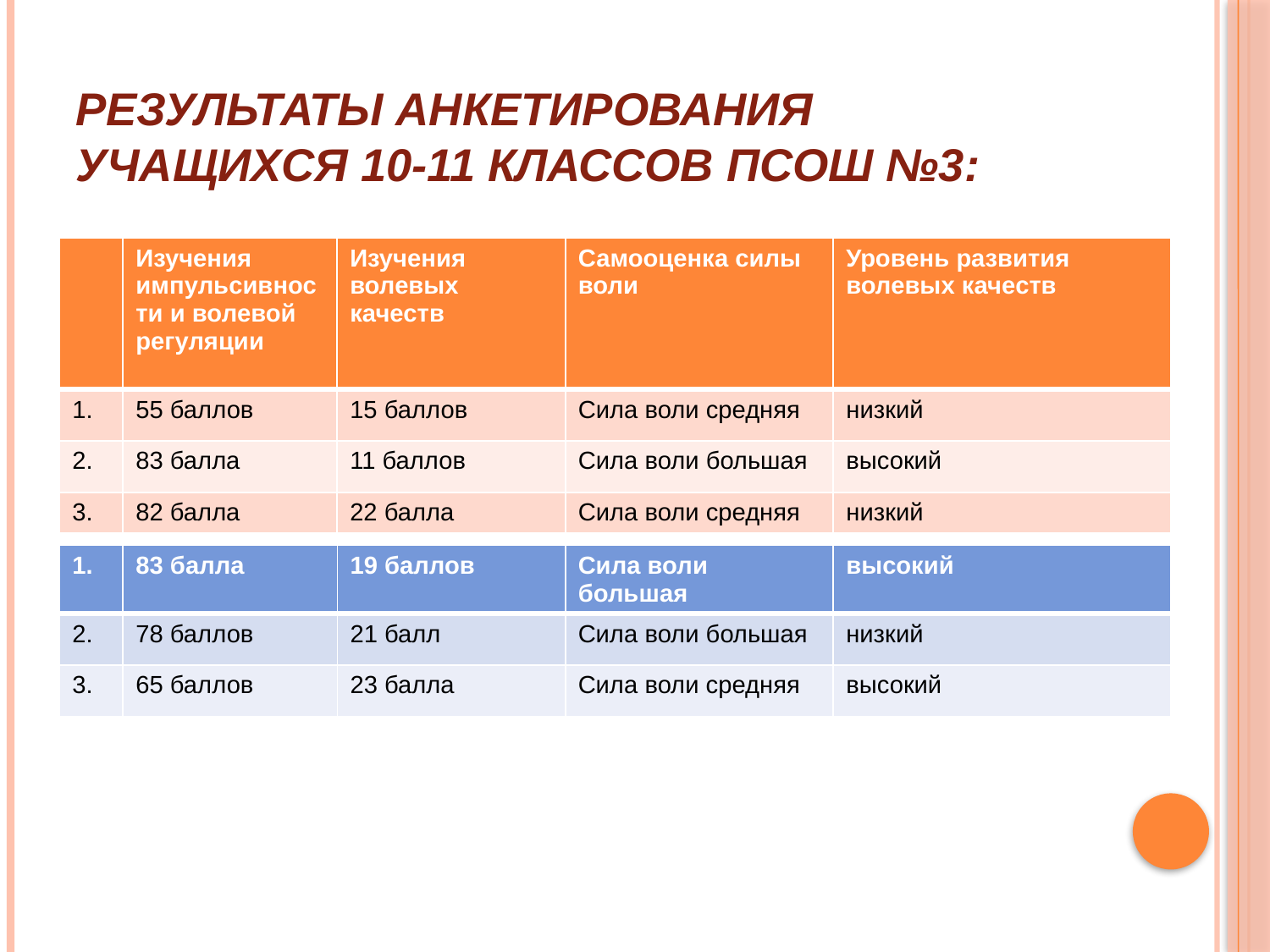

# Результаты анкетирования учащихся 10-11 классов ПСОШ №3:
|  | Изучения импульсивности и волевой регуляции | Изучения волевых качеств | Самооценка силы воли | Уровень развития волевых качеств |
| --- | --- | --- | --- | --- |
| 1. | 55 баллов | 15 баллов | Сила воли средняя | низкий |
| 2. | 83 балла | 11 баллов | Сила воли большая | высокий |
| 3. | 82 балла | 22 балла | Сила воли средняя | низкий |
| 1. | 83 балла | 19 баллов | Сила воли большая | высокий |
| --- | --- | --- | --- | --- |
| 2. | 78 баллов | 21 балл | Сила воли большая | низкий |
| 3. | 65 баллов | 23 балла | Сила воли средняя | высокий |